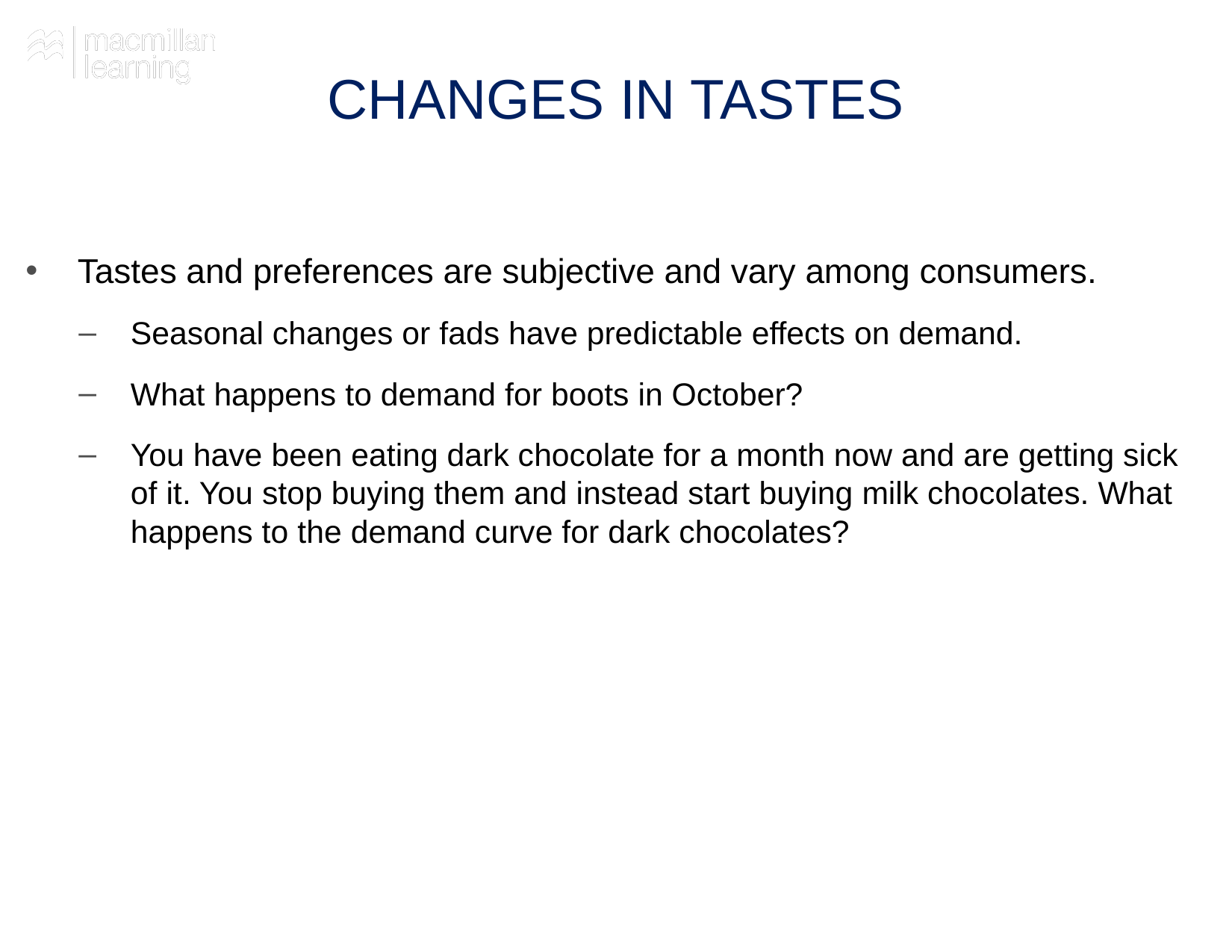

# CHANGES IN TASTES
Tastes and preferences are subjective and vary among consumers.
Seasonal changes or fads have predictable effects on demand.
What happens to demand for boots in October?
You have been eating dark chocolate for a month now and are getting sick of it. You stop buying them and instead start buying milk chocolates. What happens to the demand curve for dark chocolates?